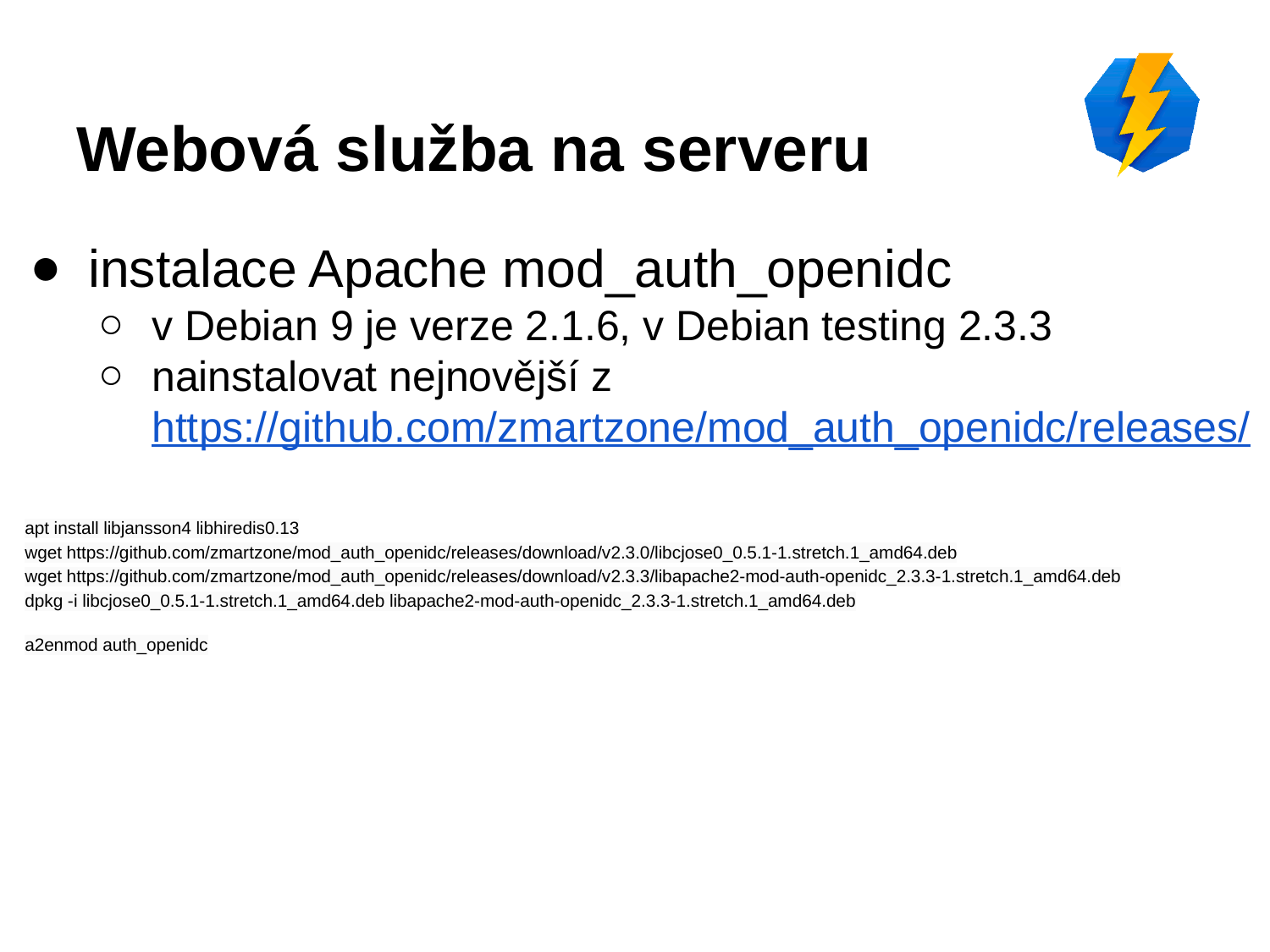

# Webová služba na serveru
instalace Apache mod_auth_openidc
v Debian 9 je verze 2.1.6, v Debian testing 2.3.3
nainstalovat nejnovější z https://github.com/zmartzone/mod_auth_openidc/releases/

apt install libjansson4 libhiredis0.13
wget https://github.com/zmartzone/mod_auth_openidc/releases/download/v2.3.0/libcjose0_0.5.1-1.stretch.1_amd64.deb
wget https://github.com/zmartzone/mod_auth_openidc/releases/download/v2.3.3/libapache2-mod-auth-openidc_2.3.3-1.stretch.1_amd64.deb
dpkg -i libcjose0_0.5.1-1.stretch.1_amd64.deb libapache2-mod-auth-openidc_2.3.3-1.stretch.1_amd64.deb
a2enmod auth_openidc